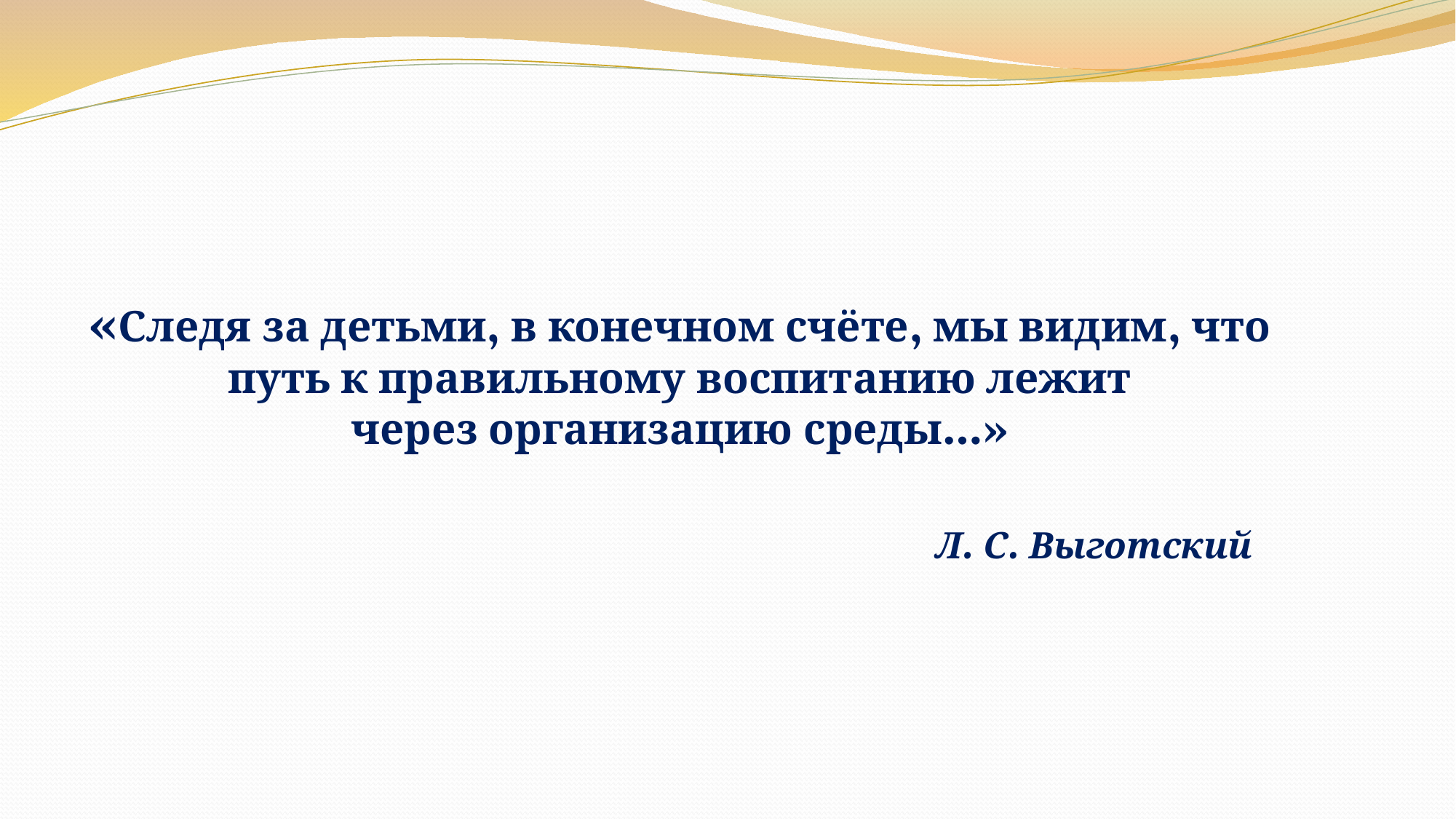

# «Следя за детьми, в конечном счёте, мы видим, что путь к правильному воспитанию лежит через организацию среды…» Л. С. Выготский